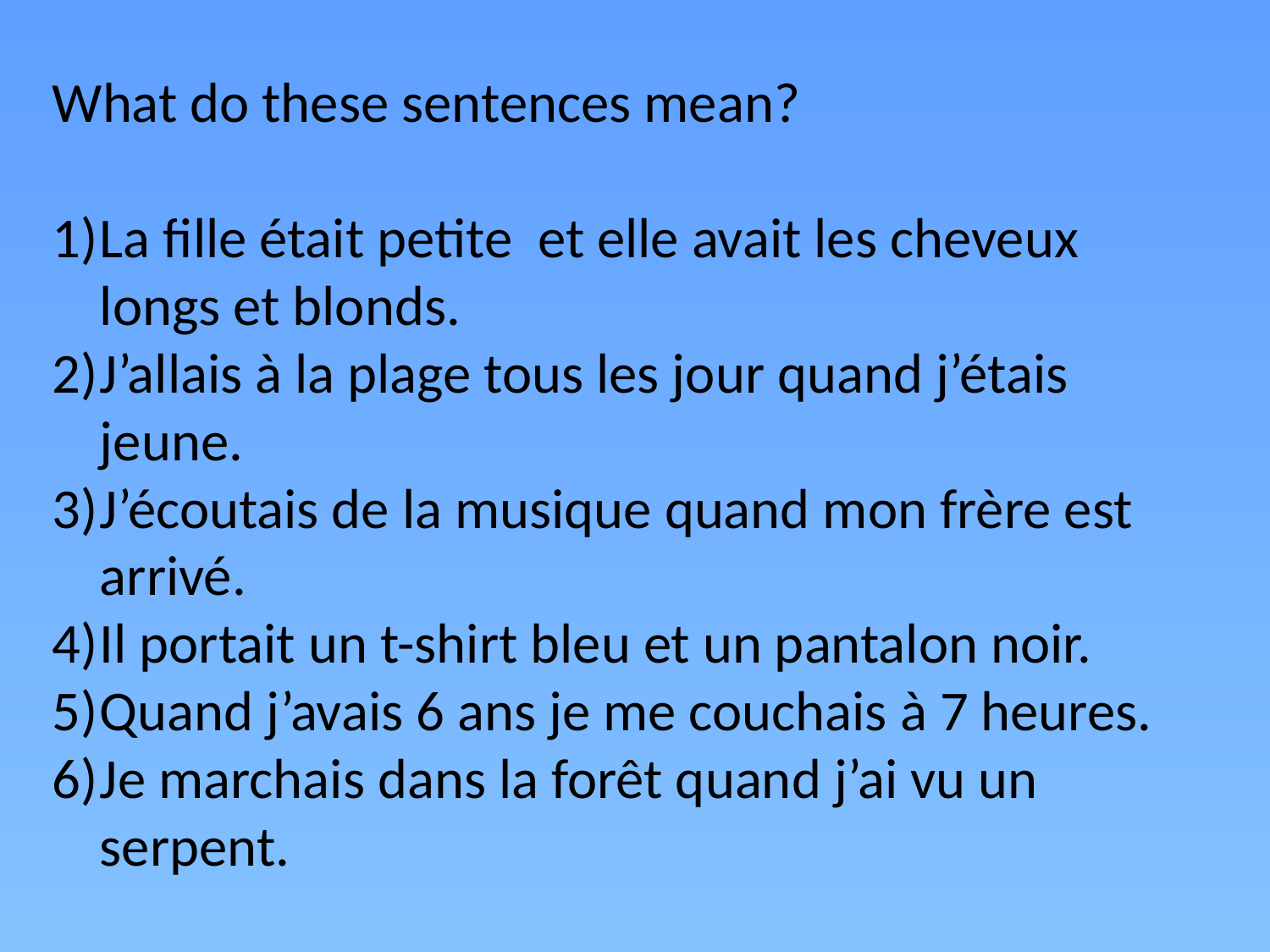

What do these sentences mean?

La fille était petite  et elle avait les cheveux longs et blonds.
J’allais à la plage tous les jour quand j’étais jeune.
J’écoutais de la musique quand mon frère est arrivé.
Il portait un t-shirt bleu et un pantalon noir.
Quand j’avais 6 ans je me couchais à 7 heures.
Je marchais dans la forêt quand j’ai vu un serpent.